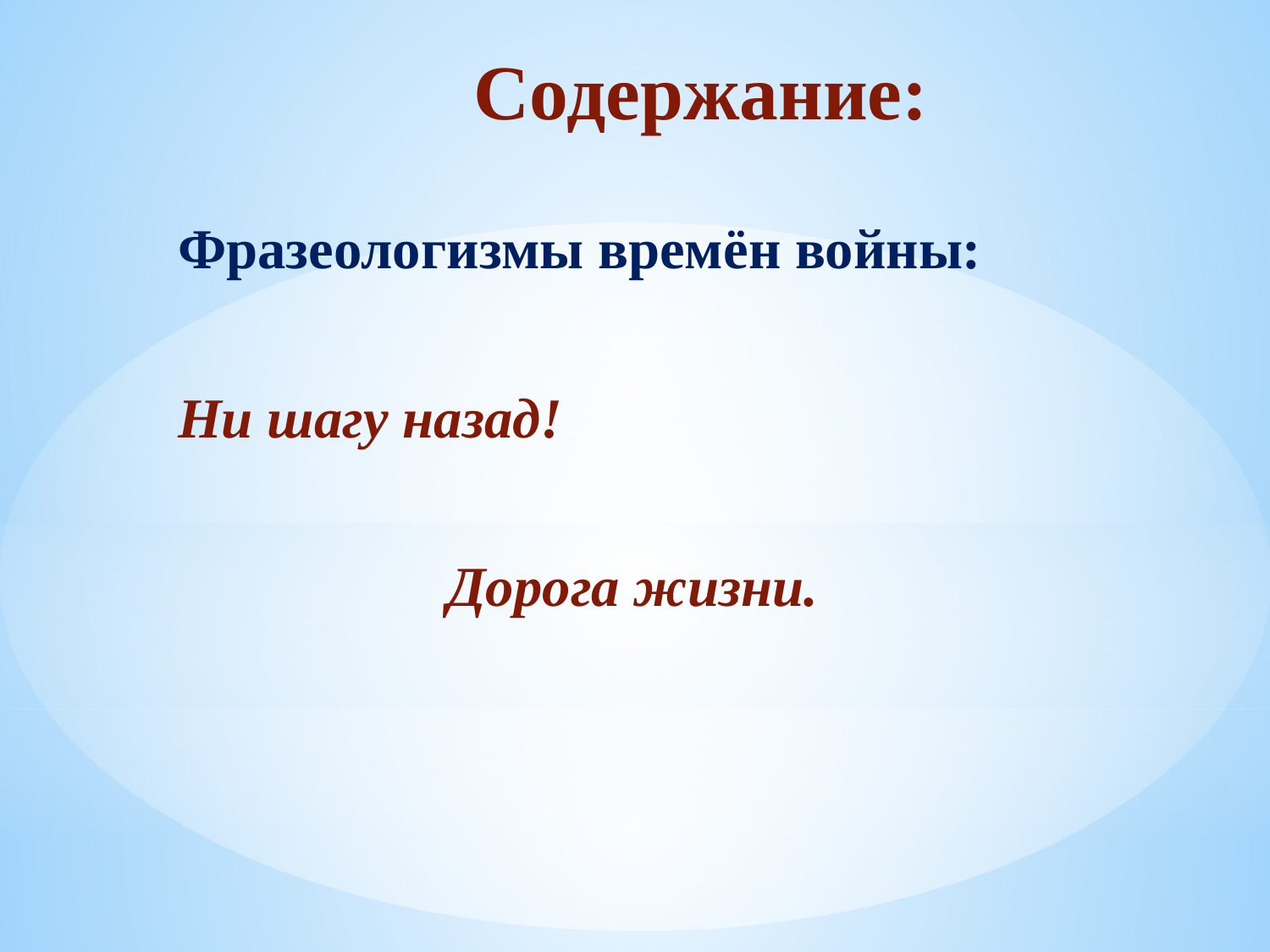

# Содержание:
Фразеологизмы времён войны:

Ни шагу назад!

                   Дорога жизни.